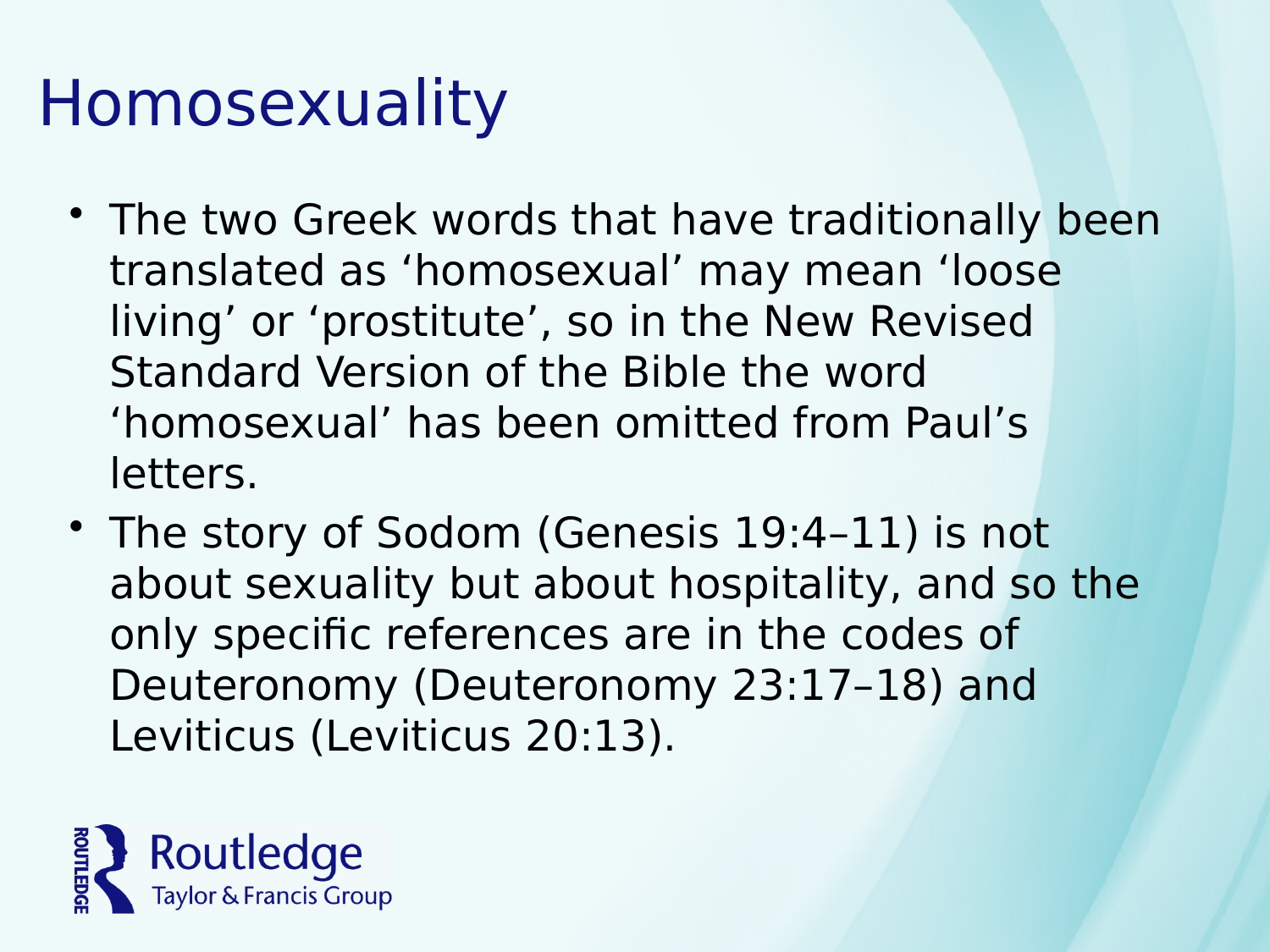

# Homosexuality
The two Greek words that have traditionally been translated as ‘homosexual’ may mean ‘loose living’ or ‘prostitute’, so in the New Revised Standard Version of the Bible the word ‘homosexual’ has been omitted from Paul’s letters.
The story of Sodom (Genesis 19:4–11) is not about sexuality but about hospitality, and so the only specific references are in the codes of Deuteronomy (Deuteronomy 23:17–18) and Leviticus (Leviticus 20:13).